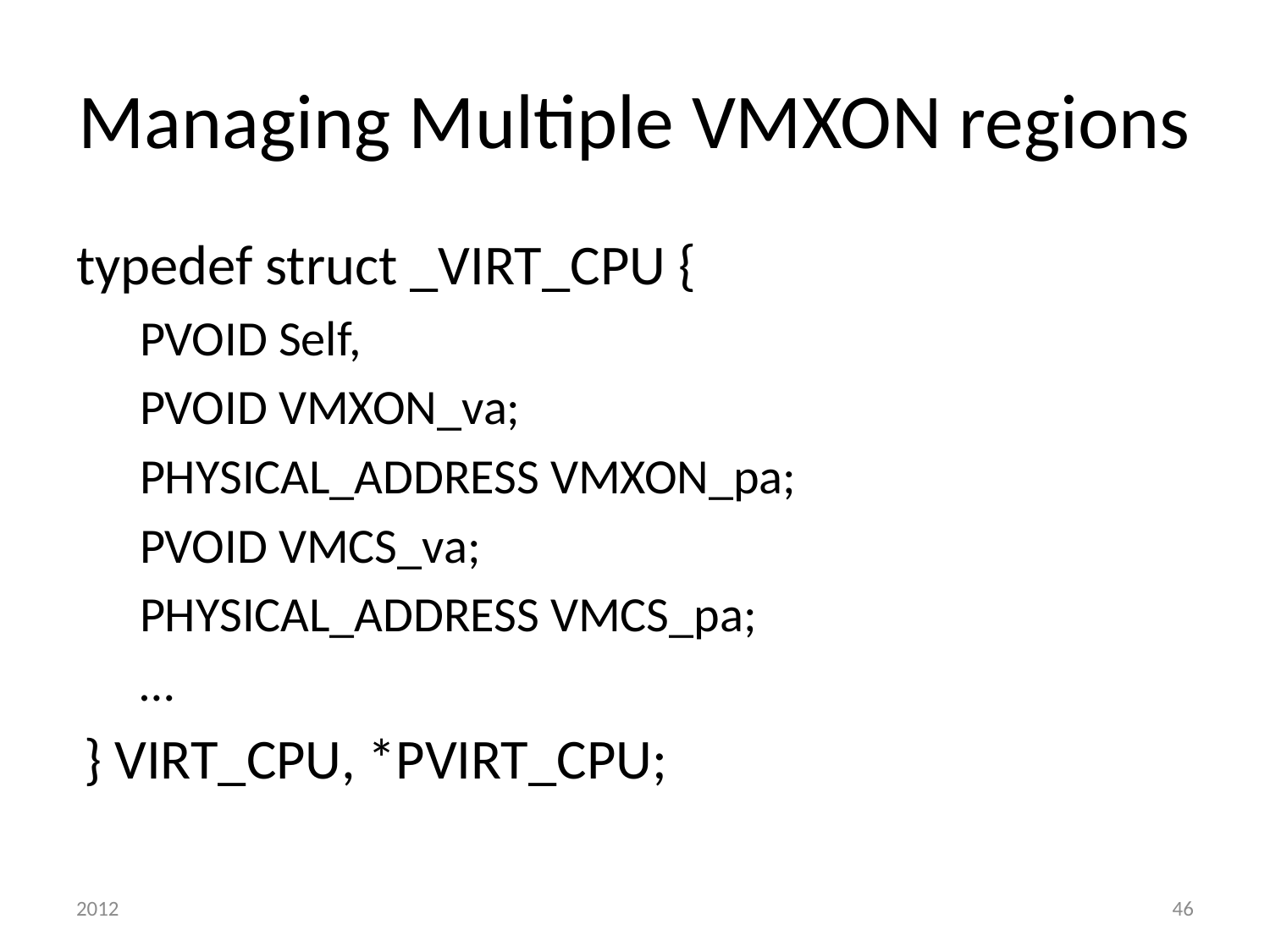

# Managing Multiple VMXON regions
typedef struct _VIRT_CPU {
PVOID Self,
PVOID VMXON_va;
PHYSICAL_ADDRESS VMXON_pa;
PVOID VMCS_va;
PHYSICAL_ADDRESS VMCS_pa;
…
} VIRT_CPU, *PVIRT_CPU;

2012

46